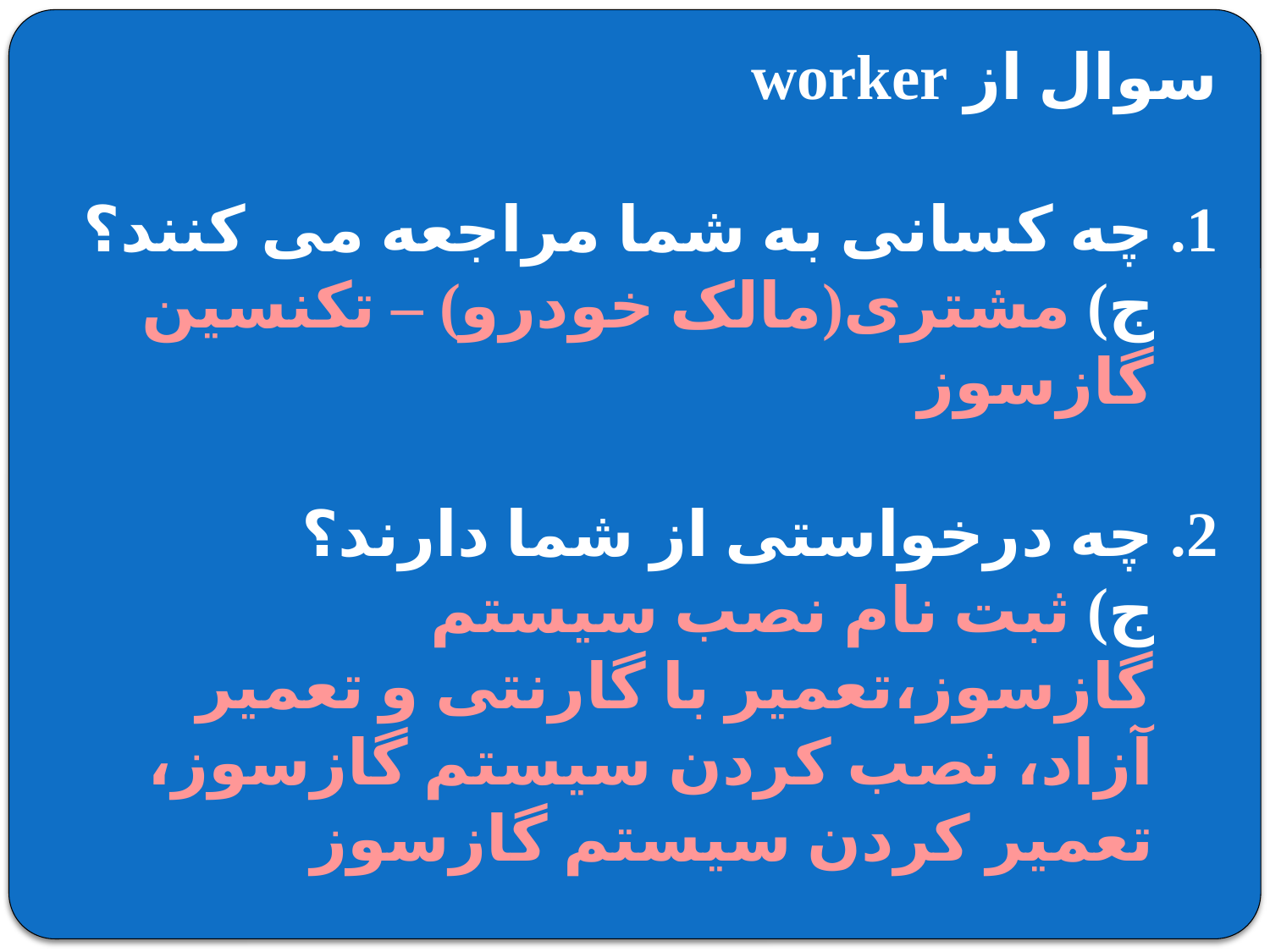

سوال از worker

چه کسانی به شما مراجعه می کنند؟
ج) مشتری(مالک خودرو) – تکنسین گازسوز

چه درخواستی از شما دارند؟
ج) ثبت نام نصب سیستم گازسوز،تعمیر با گارنتی و تعمیر آزاد، نصب کردن سیستم گازسوز، تعمیر کردن سیستم گازسوز